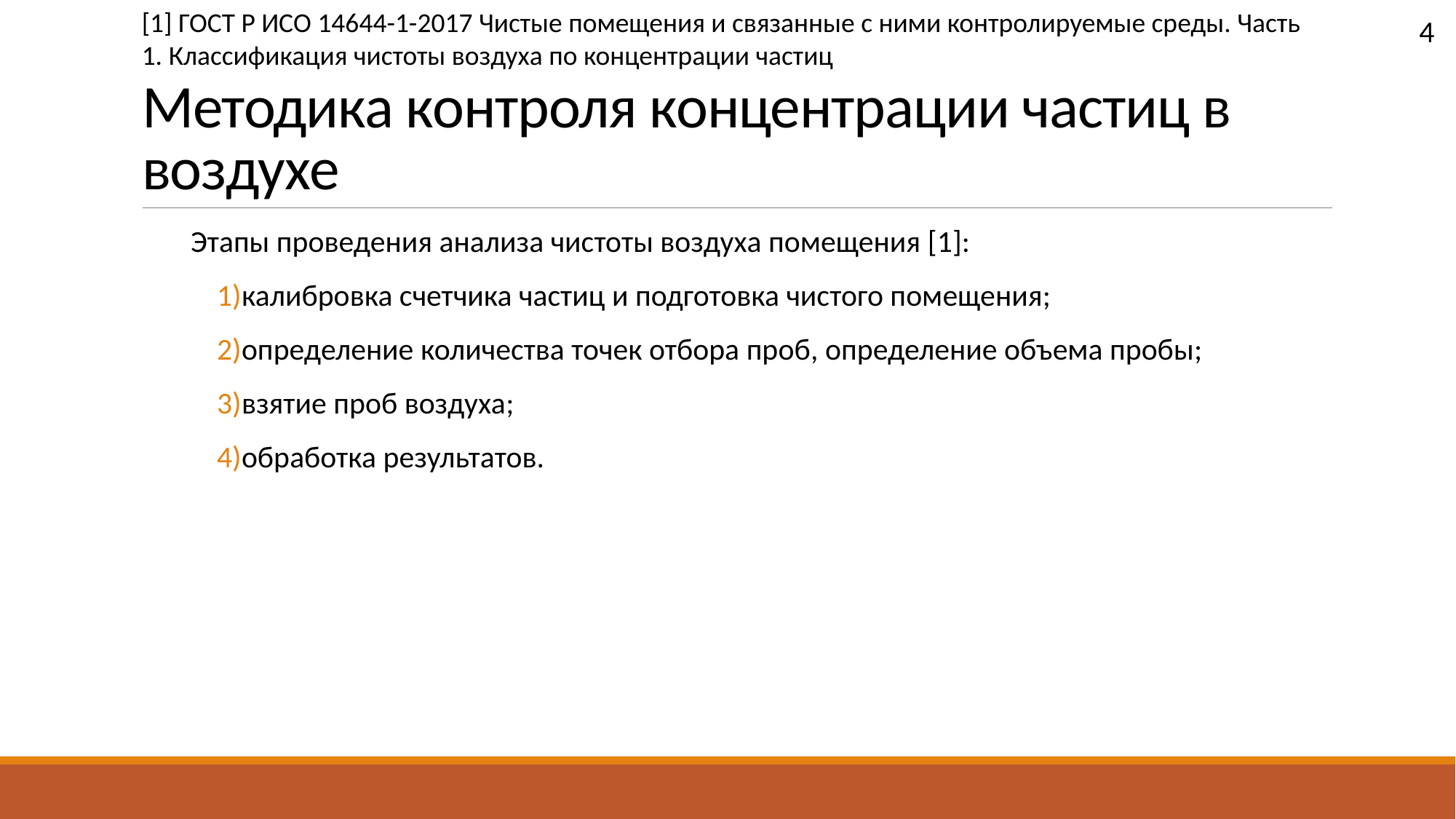

[1] ГОСТ Р ИСО 14644-1-2017 Чистые помещения и связанные с ними контролируемые среды. Часть 1. Классификация чистоты воздуха по концентрации частиц
4
# Методика контроля концентрации частиц в воздухе
Этапы проведения анализа чистоты воздуха помещения [1]:
калибровка счетчика частиц и подготовка чистого помещения;
определение количества точек отбора проб, определение объема пробы;
взятие проб воздуха;
обработка результатов.